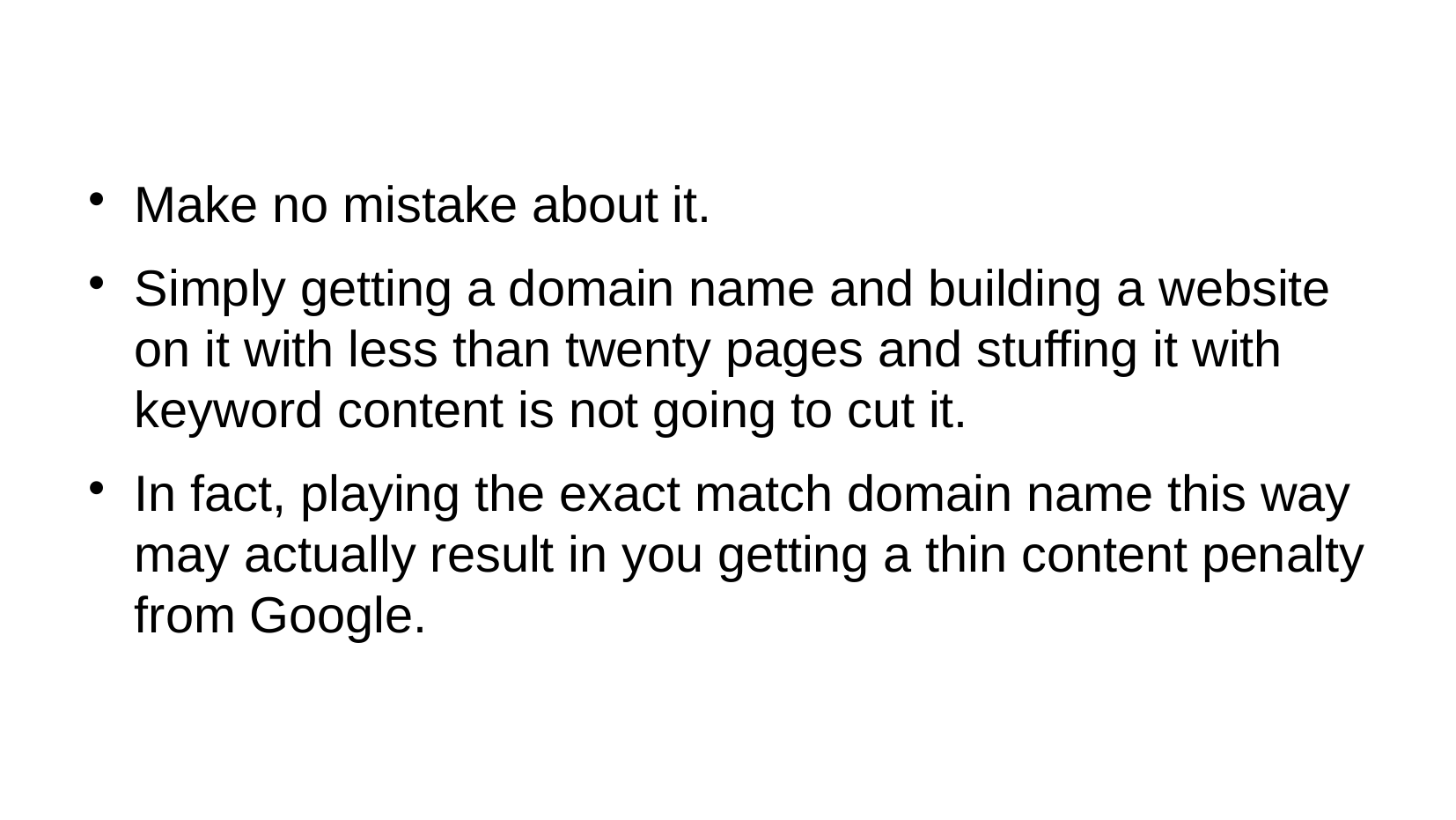

Make no mistake about it.
Simply getting a domain name and building a website on it with less than twenty pages and stuffing it with keyword content is not going to cut it.
In fact, playing the exact match domain name this way may actually result in you getting a thin content penalty from Google.